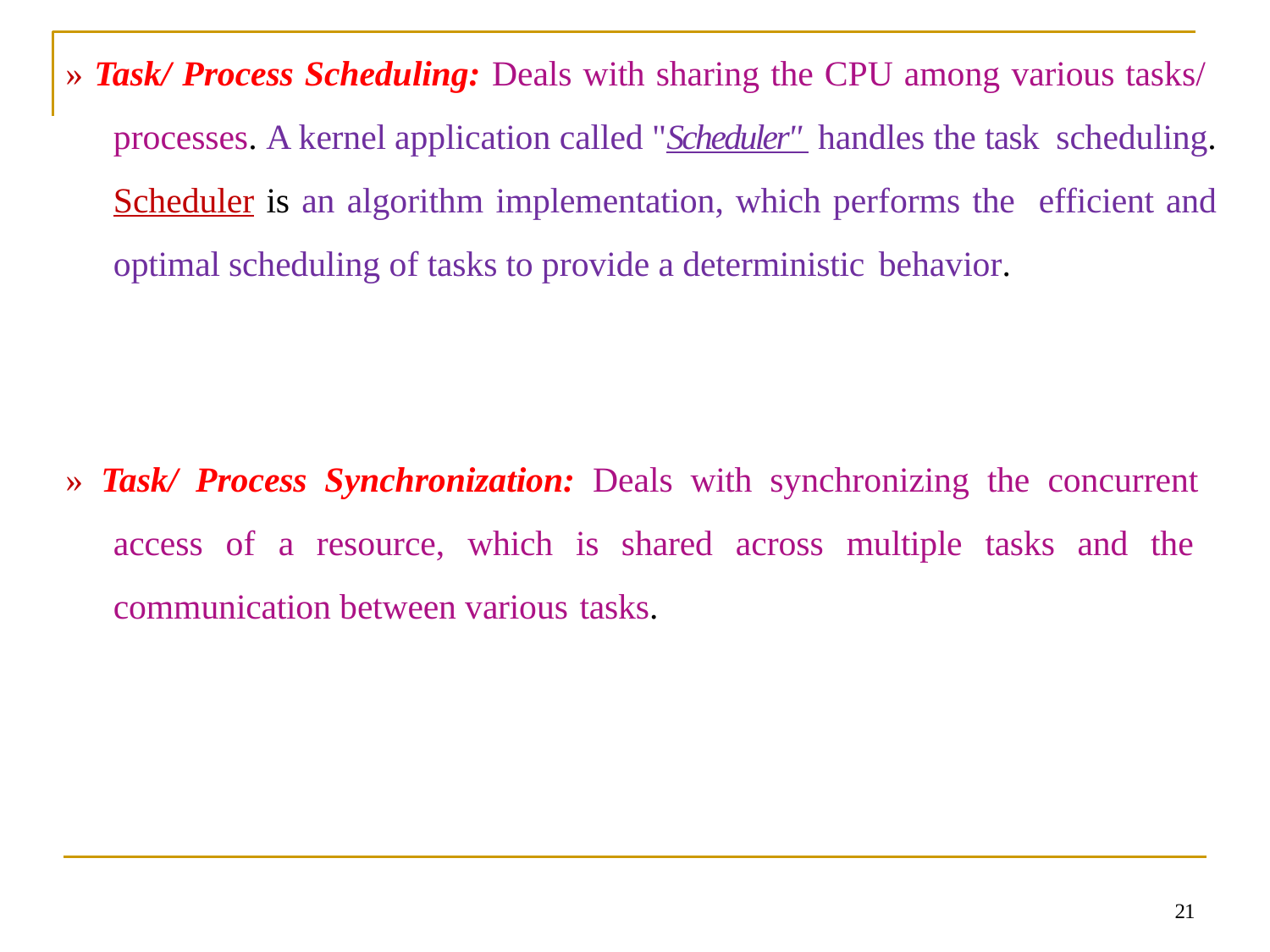

» Task/ Process Scheduling: Deals with sharing the CPU among various tasks/  processes. A kernel application called "Scheduler"  handles the task  scheduling. Scheduler is an algorithm implementation, which performs the  efficient and optimal scheduling of tasks to provide a deterministic behavior.
» Task/ Process Synchronization: Deals with synchronizing the concurrent  access of a resource, which is shared across multiple tasks and the  communication between various tasks.
21